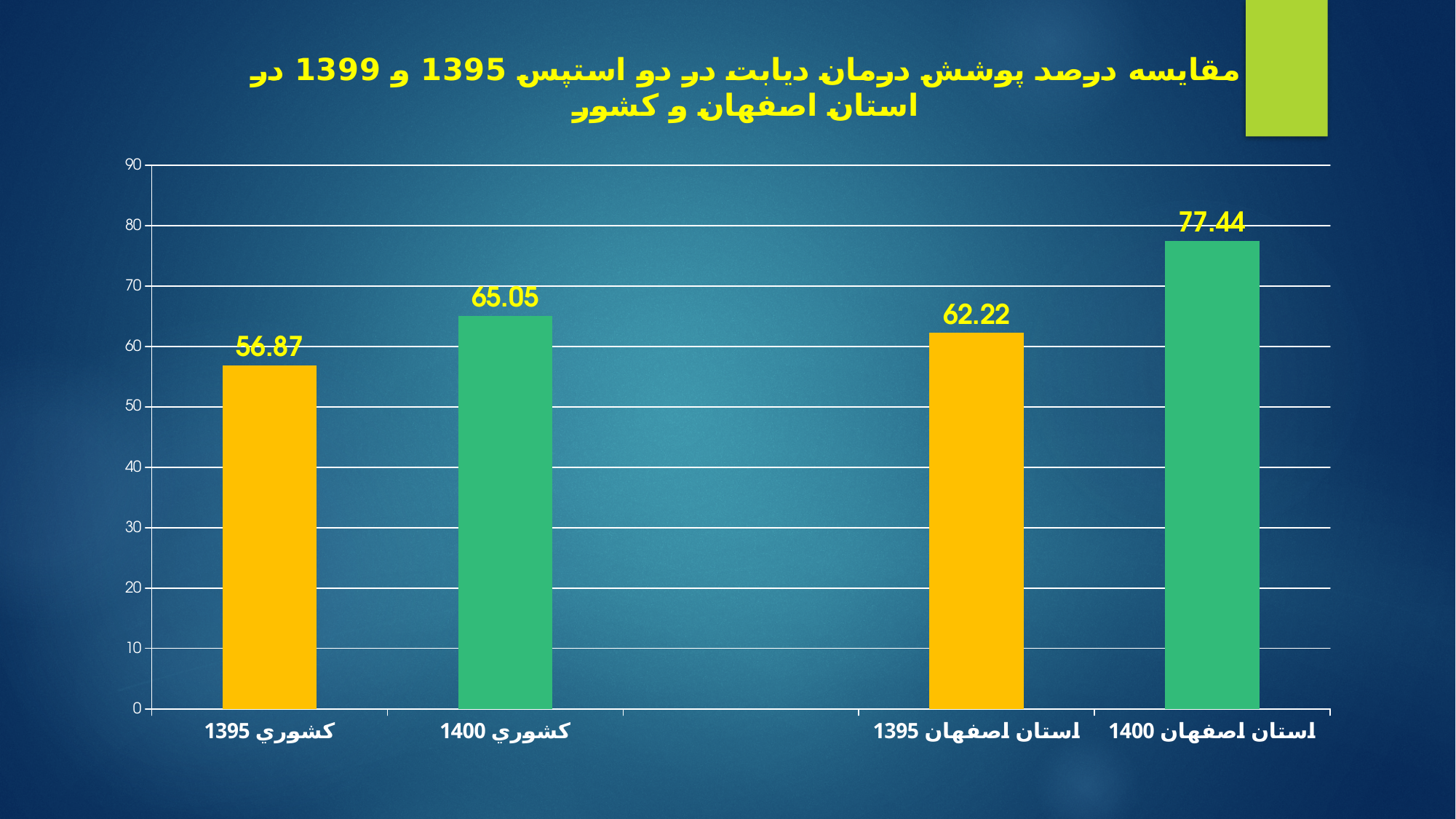

### Chart: مقايسه درصد پوشش درمان ديابت در دو استپس 1395 و 1399 در استان اصفهان و کشور

| Category | مقايسه درصد پوشش درمان ديابت در دو استپس 95 و 99 در استان اصفهان و کشور |
|---|---|
| کشوري 1395 | 56.87 |
| کشوري 1400 | 65.05 |
|  | None |
| استان اصفهان 1395 | 62.22 |
| استان اصفهان 1400 | 77.44 |